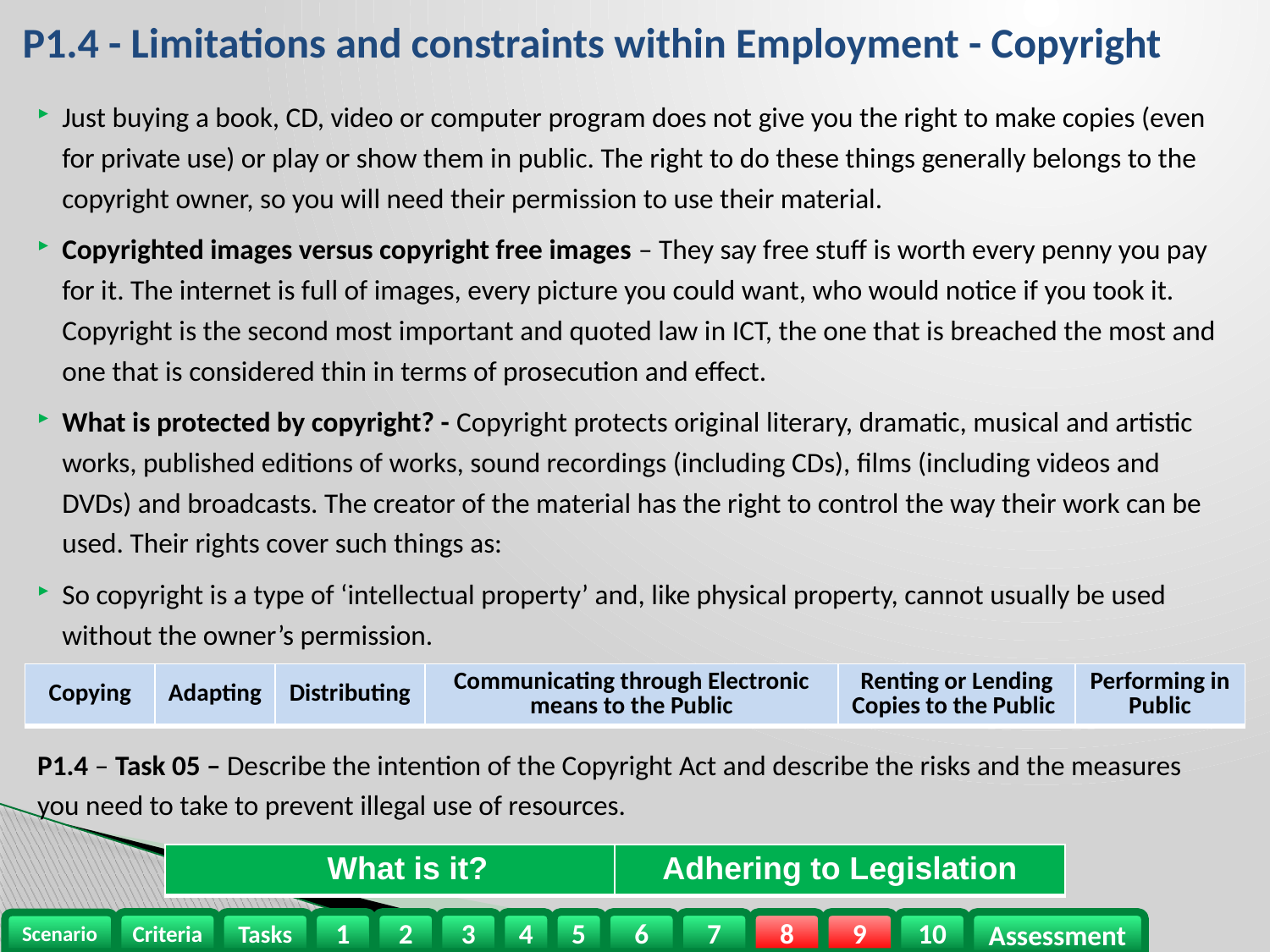

# P1.4 - Limitations and constraints within Employment - Copyright
Just buying a book, CD, video or computer program does not give you the right to make copies (even for private use) or play or show them in public. The right to do these things generally belongs to the copyright owner, so you will need their permission to use their material.
Copyrighted images versus copyright free images – They say free stuff is worth every penny you pay for it. The internet is full of images, every picture you could want, who would notice if you took it. Copyright is the second most important and quoted law in ICT, the one that is breached the most and one that is considered thin in terms of prosecution and effect.
What is protected by copyright? - Copyright protects original literary, dramatic, musical and artistic works, published editions of works, sound recordings (including CDs), films (including videos and DVDs) and broadcasts. The creator of the material has the right to control the way their work can be used. Their rights cover such things as:
So copyright is a type of ‘intellectual property’ and, like physical property, cannot usually be used without the owner’s permission.

P1.4 – Task 05 – Describe the intention of the Copyright Act and describe the risks and the measures you need to take to prevent illegal use of resources.
| Copying | Adapting | Distributing | Communicating through Electronic means to the Public | Renting or Lending Copies to the Public | Performing in Public |
| --- | --- | --- | --- | --- | --- |
| What is it? | Adhering to Legislation |
| --- | --- |